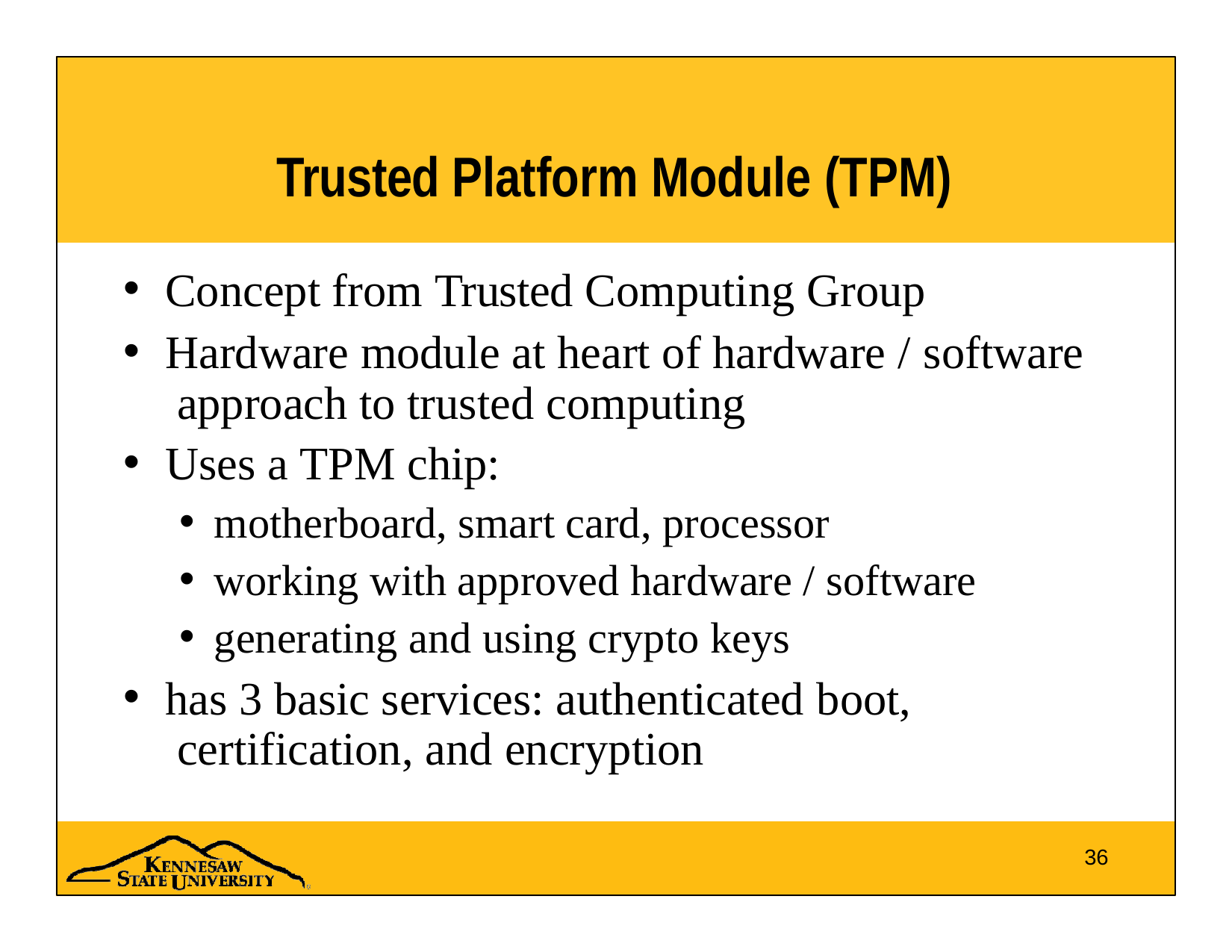

# Trusted Platform Module (TPM)
Concept from Trusted Computing Group
Hardware module at heart of hardware / software  approach to trusted computing
Uses a TPM chip:
motherboard, smart card, processor
working with approved hardware / software
generating and using crypto keys
has 3 basic services: authenticated boot,  certification, and encryption

36